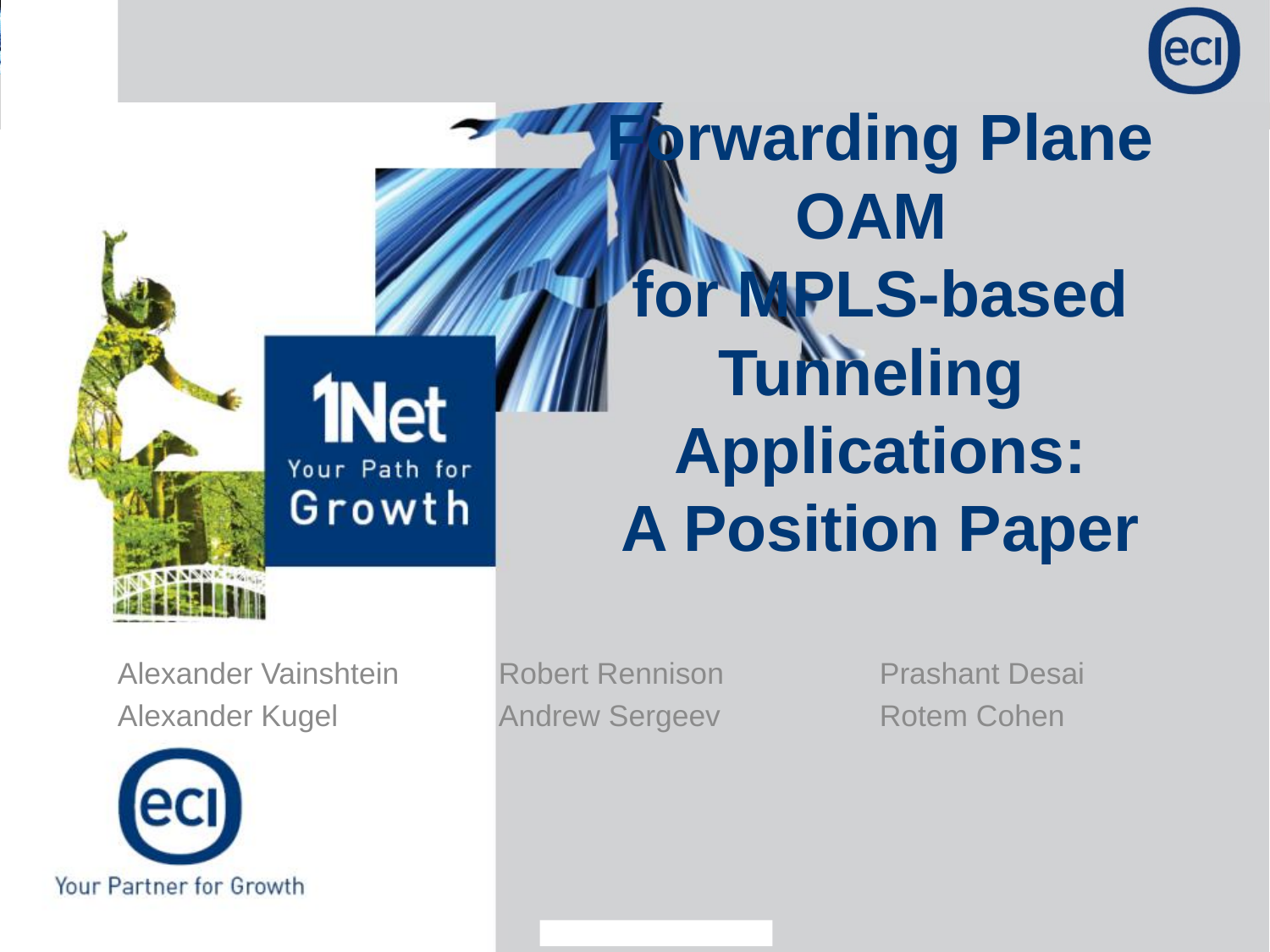

# Forwarding Plane OAM for MPLS-based Tunneling Applications: A Position Paper
Alexander Vainshtein 	Robert Rennison		Prashant Desai
Alexander Kugel 		Andrew Sergeev 		Rotem Cohen